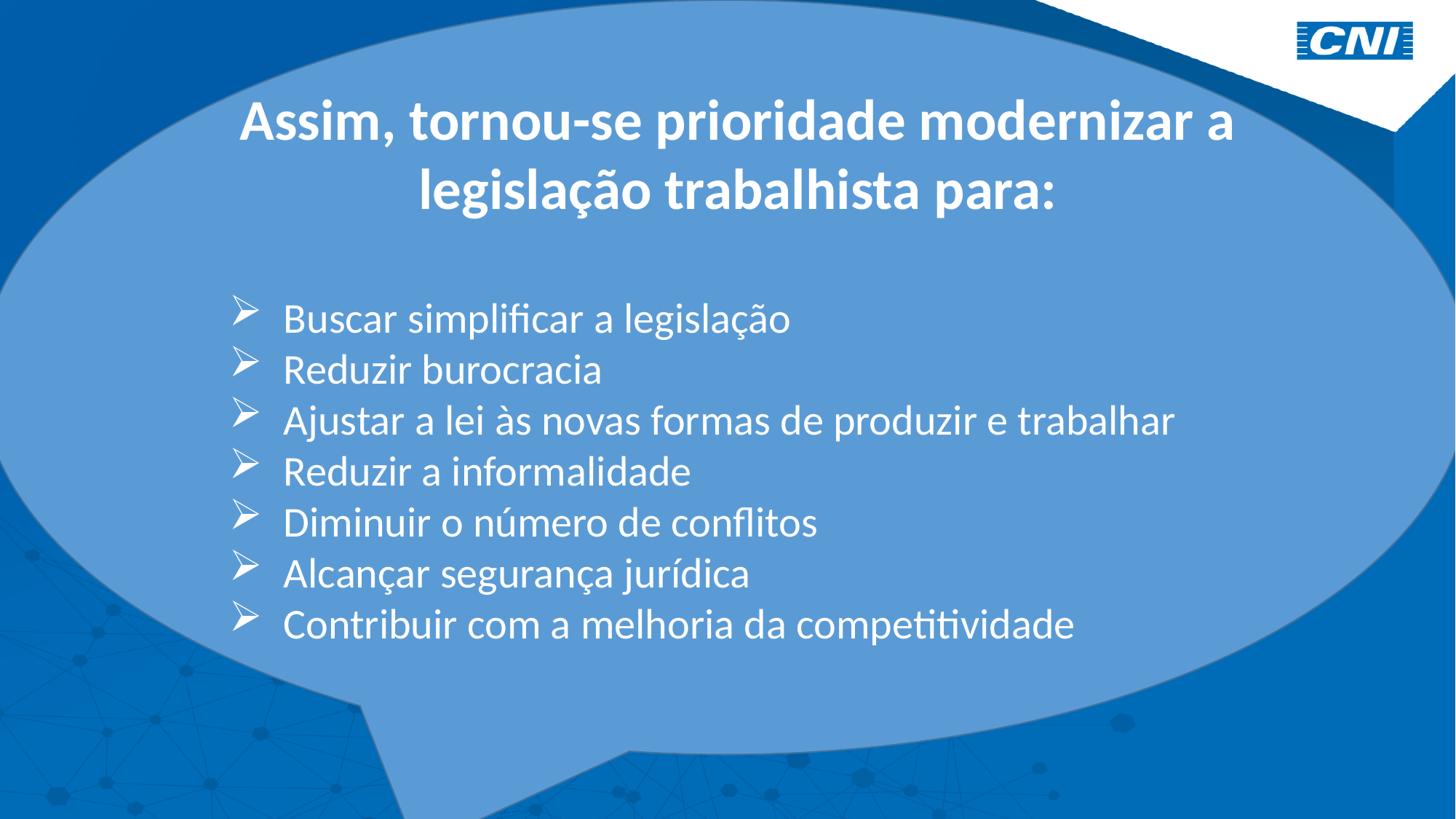

Assim, tornou-se prioridade modernizar a legislação trabalhista para:

Buscar simplificar a legislação
Reduzir burocracia
Ajustar a lei às novas formas de produzir e trabalhar
Reduzir a informalidade
Diminuir o número de conflitos
Alcançar segurança jurídica
Contribuir com a melhoria da competitividade